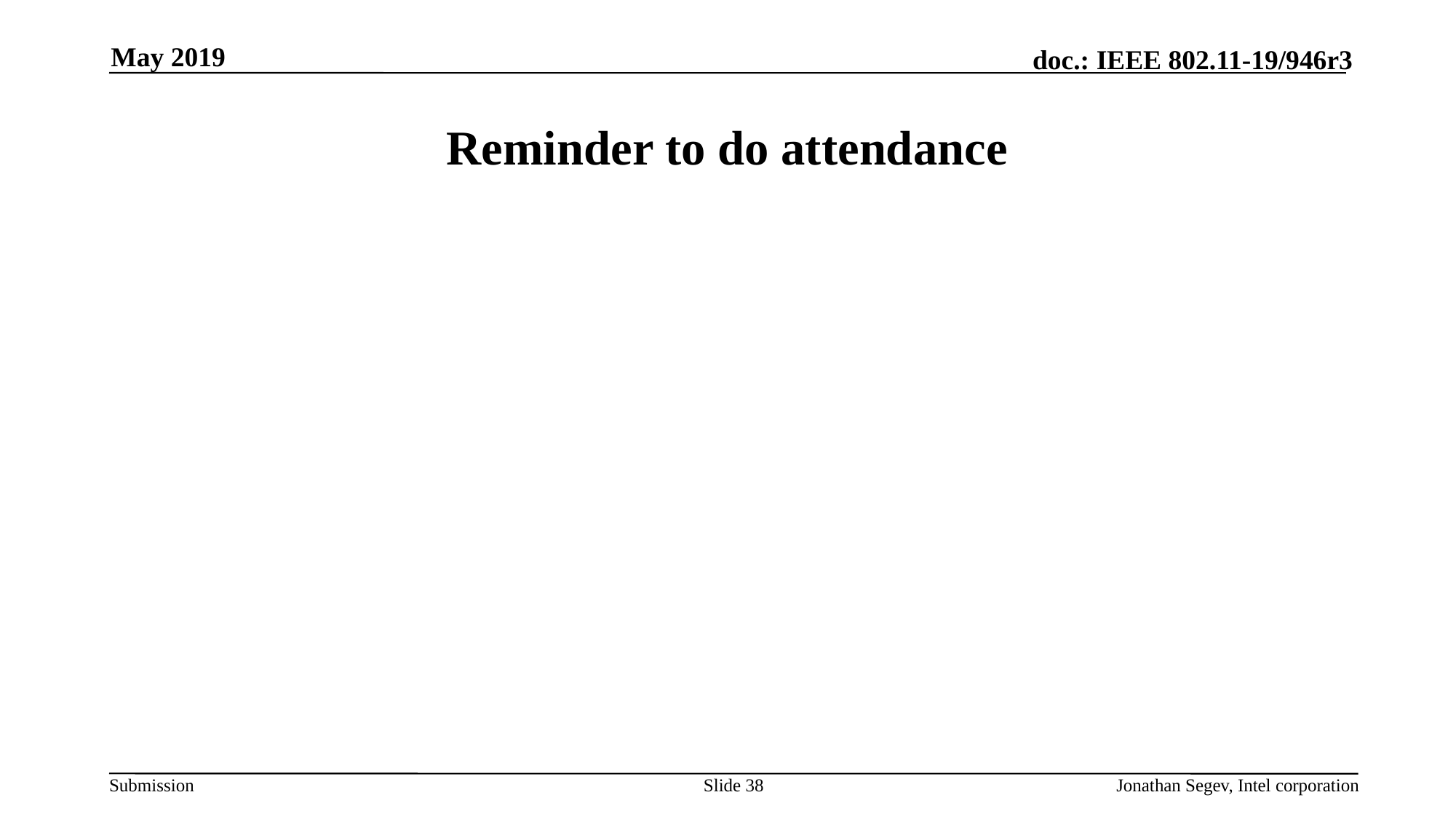

May 2019
# Reminder to do attendance

Slide 38
Jonathan Segev, Intel corporation